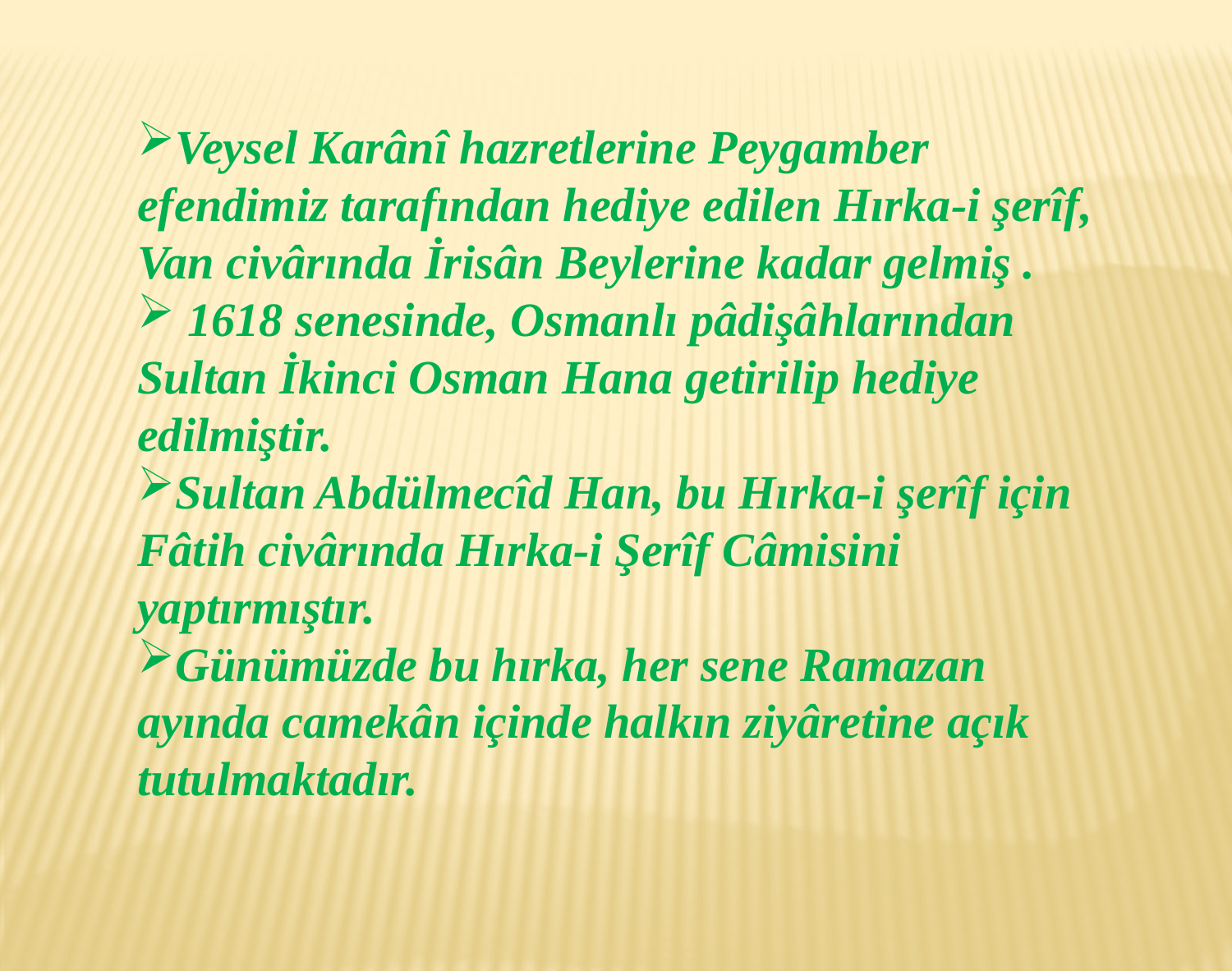

Veysel Karânî hazretlerine Peygamber efendimiz tarafından hediye edilen Hırka-i şerîf, Van civârında İrisân Beylerine kadar gelmiş .
 1618 senesinde, Osmanlı pâdişâhlarından Sultan İkinci Osman Hana getirilip hediye edilmiştir.
Sultan Abdülmecîd Han, bu Hırka-i şerîf için Fâtih civârında Hırka-i Şerîf Câmisini yaptırmıştır.
Günümüzde bu hırka, her sene Ramazan ayında camekân içinde halkın ziyâretine açık tutulmaktadır.